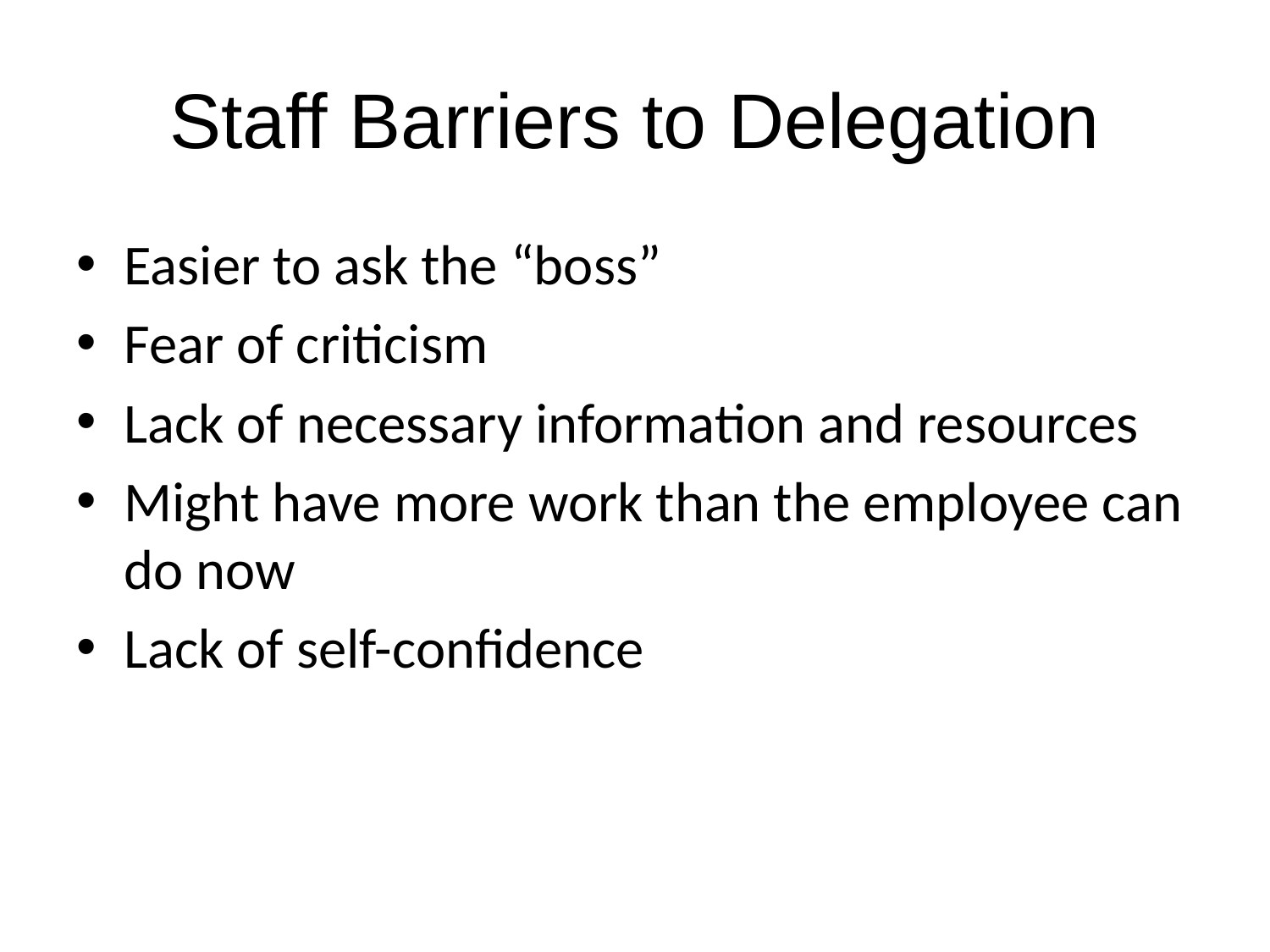

# Staff Barriers to Delegation
Easier to ask the “boss”
Fear of criticism
Lack of necessary information and resources
Might have more work than the employee can do now
Lack of self-confidence